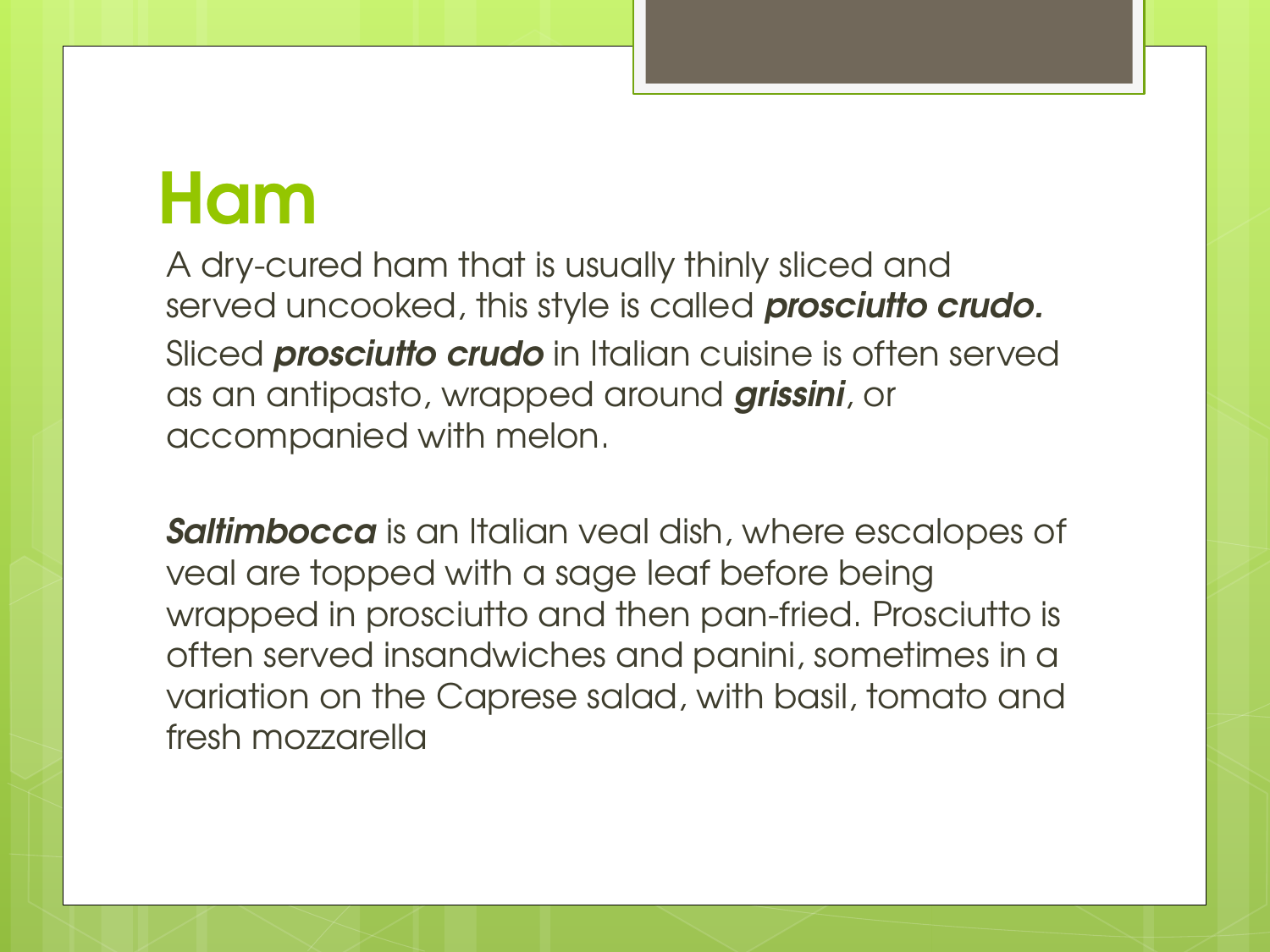

# Ham
A dry-cured ham that is usually thinly sliced and served uncooked, this style is called prosciutto crudo.
Sliced prosciutto crudo in Italian cuisine is often served as an antipasto, wrapped around grissini, or accompanied with melon.

Saltimbocca is an Italian veal dish, where escalopes of veal are topped with a sage leaf before being wrapped in prosciutto and then pan-fried. Prosciutto is often served insandwiches and panini, sometimes in a variation on the Caprese salad, with basil, tomato and fresh mozzarella